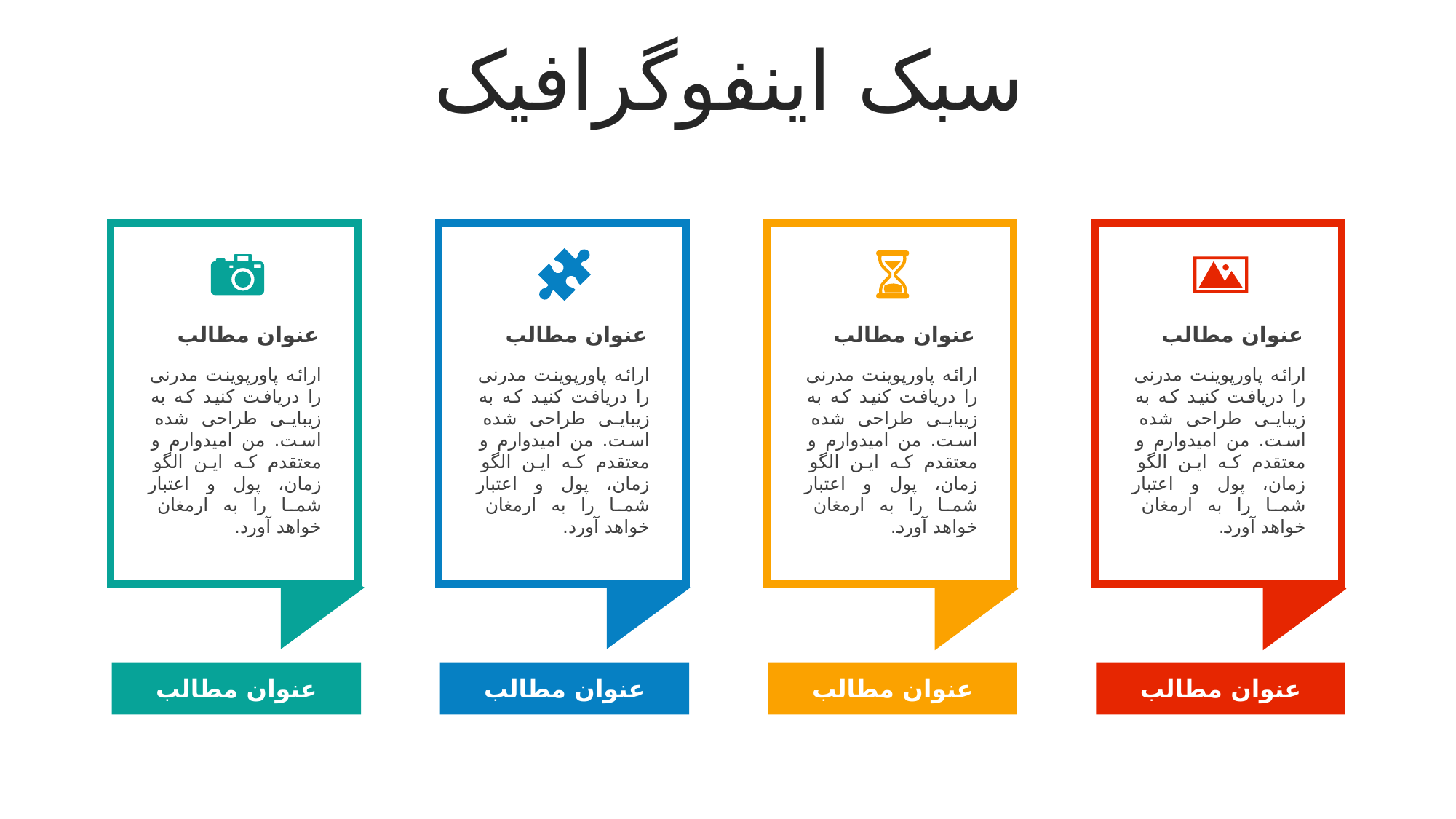

سبک اینفوگرافیک

عنوان مطالب
ارائه پاورپوینت مدرنی را دریافت کنید که به زیبایی طراحی شده است. من امیدوارم و معتقدم که این الگو زمان، پول و اعتبار شما را به ارمغان خواهد آورد.
عنوان مطالب
ارائه پاورپوینت مدرنی را دریافت کنید که به زیبایی طراحی شده است. من امیدوارم و معتقدم که این الگو زمان، پول و اعتبار شما را به ارمغان خواهد آورد.
عنوان مطالب
ارائه پاورپوینت مدرنی را دریافت کنید که به زیبایی طراحی شده است. من امیدوارم و معتقدم که این الگو زمان، پول و اعتبار شما را به ارمغان خواهد آورد.
عنوان مطالب
ارائه پاورپوینت مدرنی را دریافت کنید که به زیبایی طراحی شده است. من امیدوارم و معتقدم که این الگو زمان، پول و اعتبار شما را به ارمغان خواهد آورد.

عنوان مطالب
عنوان مطالب
عنوان مطالب
عنوان مطالب